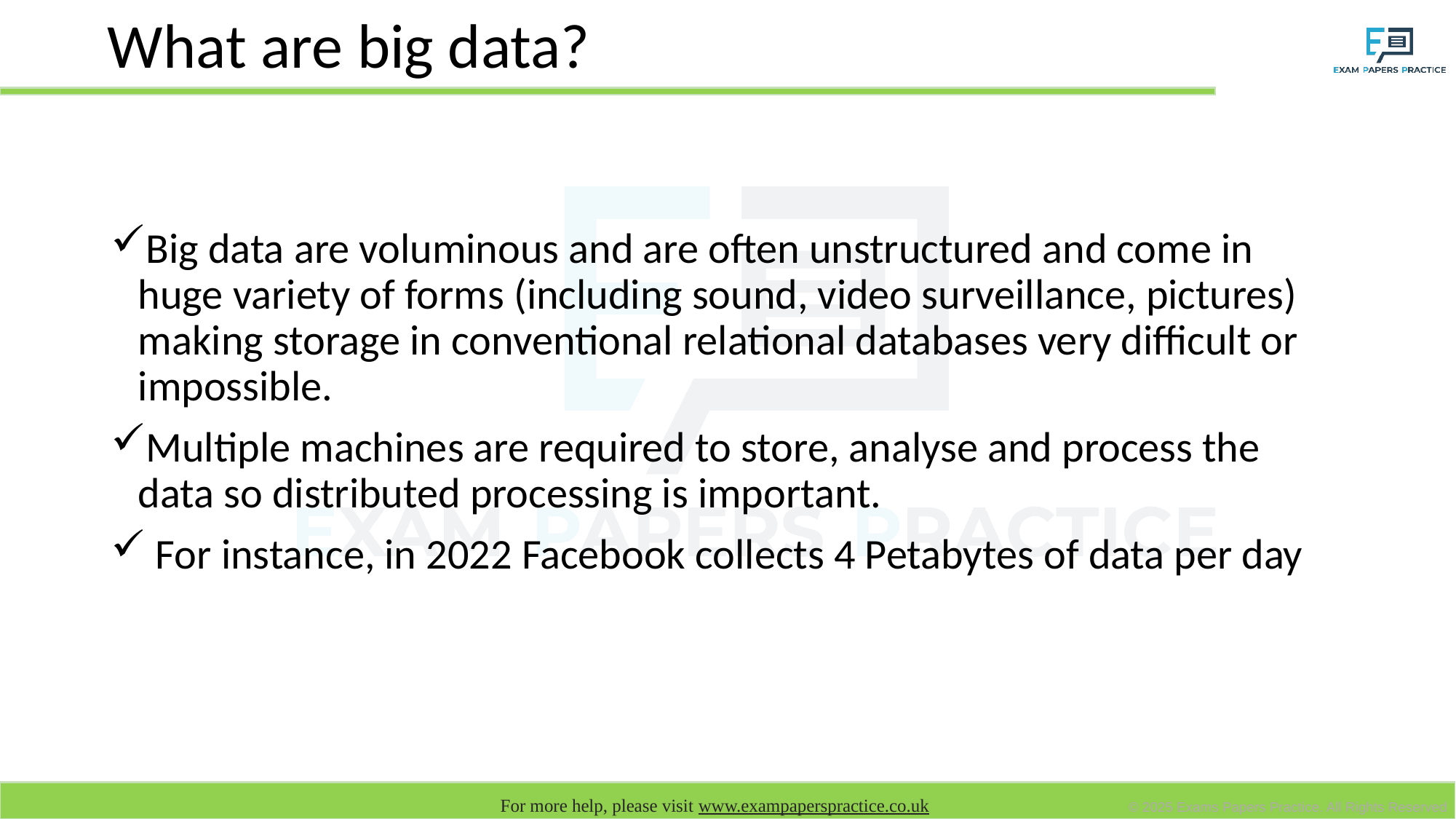

# What are big data?
Big data are voluminous and are often unstructured and come in huge variety of forms (including sound, video surveillance, pictures) making storage in conventional relational databases very difficult or impossible.
Multiple machines are required to store, analyse and process the data so distributed processing is important.
 For instance, in 2022 Facebook collects 4 Petabytes of data per day